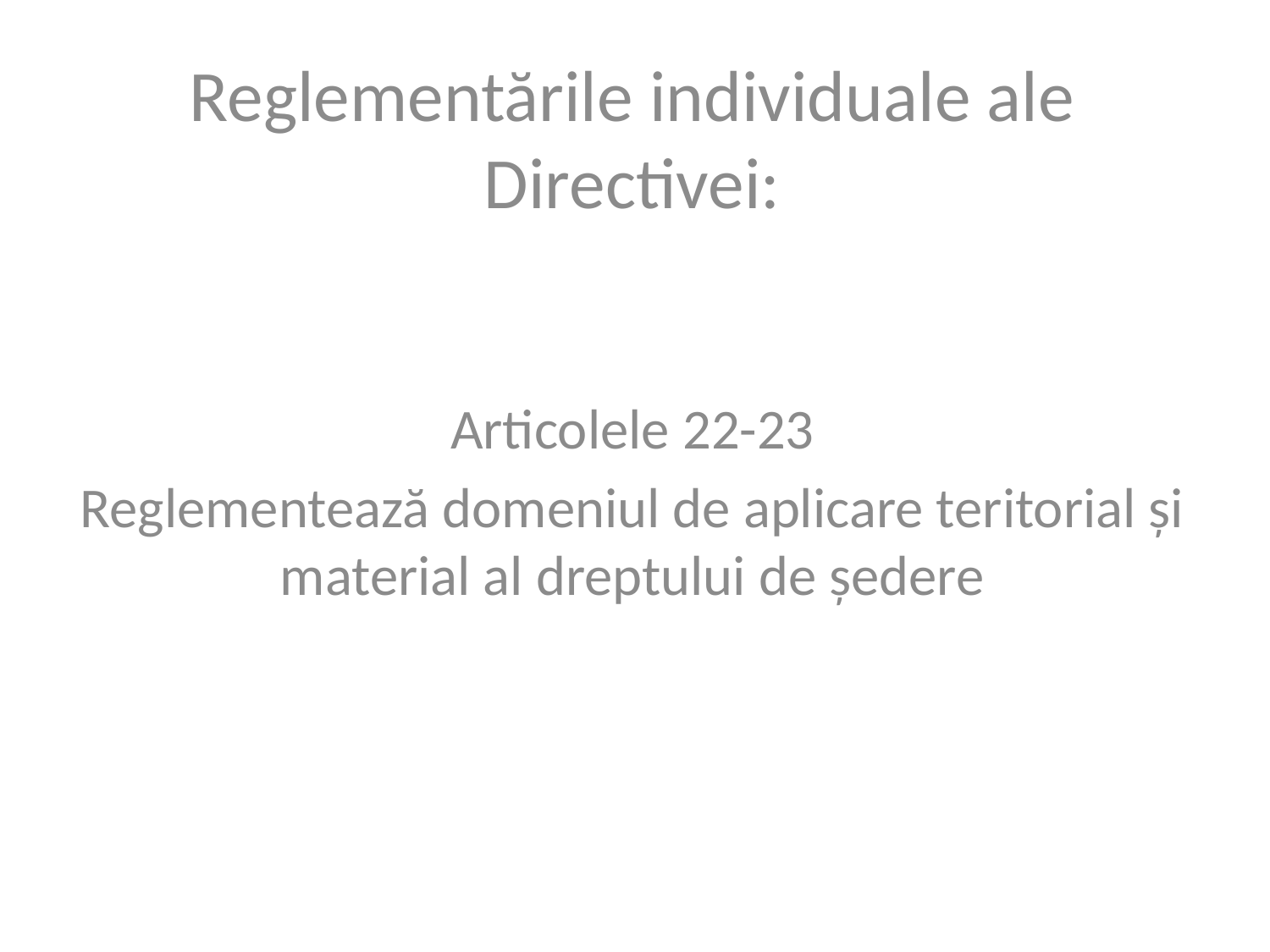

Reglementările individuale ale Directivei:

Articolele 22-23
Reglementează domeniul de aplicare teritorial și material al dreptului de ședere